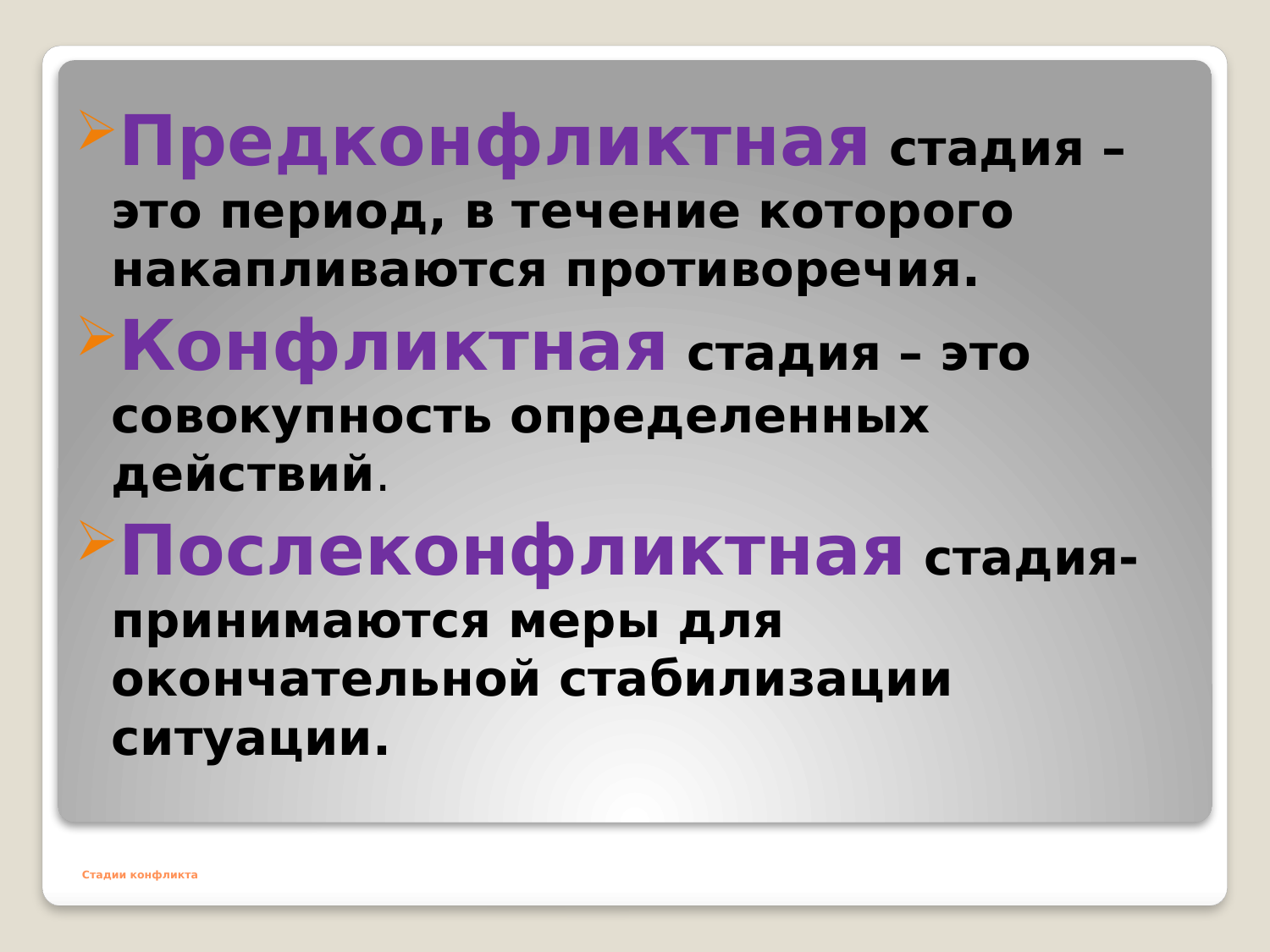

Предконфликтная стадия – это период, в течение которого накапливаются противоречия.
Конфликтная стадия – это совокупность определенных действий.
Послеконфликтная стадия-  принимаются меры для окончательной стабилизации ситуации.

# Стадии конфликта